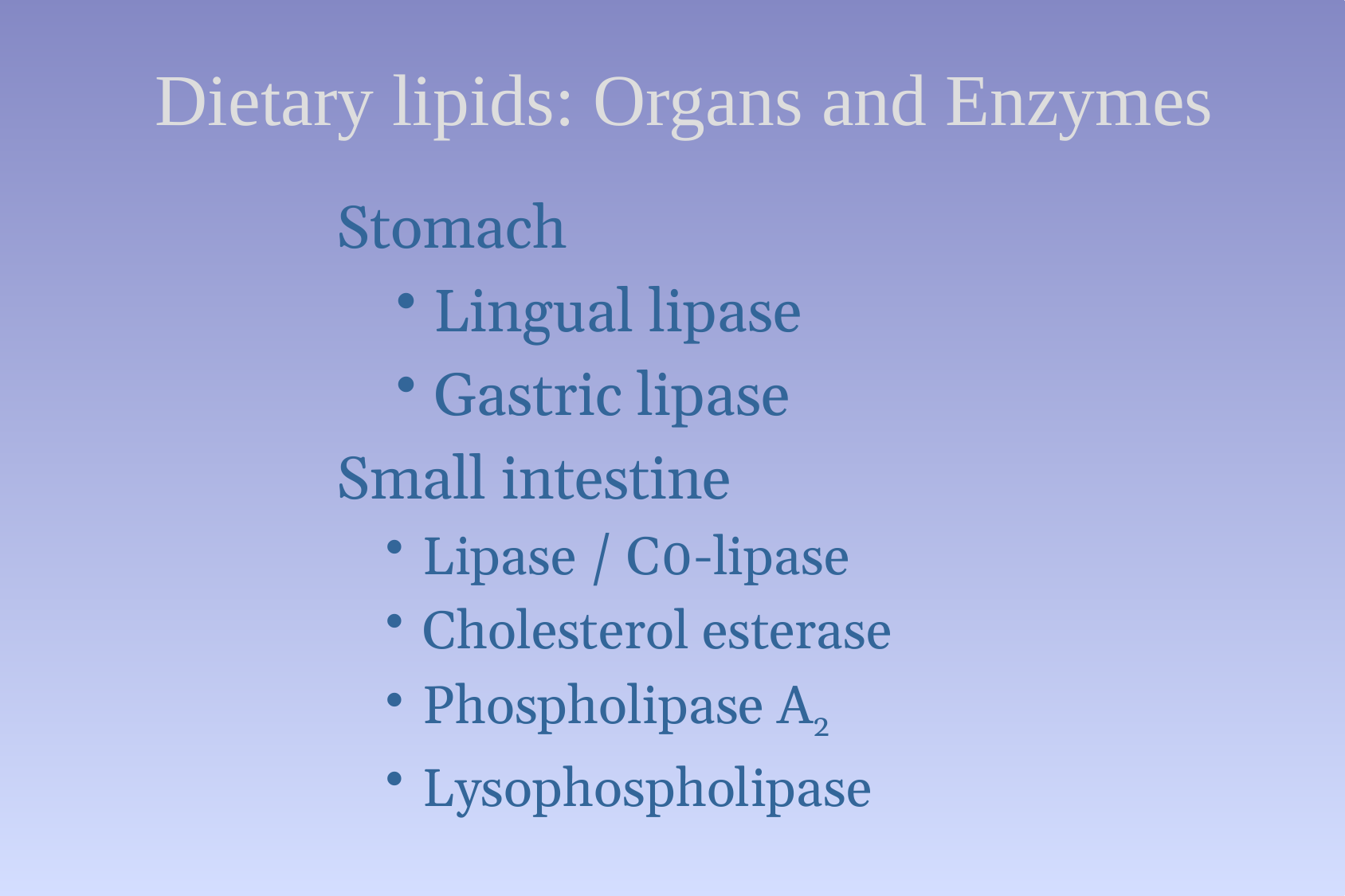

# Dietary lipids: Organs and Enzymes
Stomach
Lingual lipase
Gastric lipase
Small intestine
Lipase / C0-lipase
Cholesterol esterase
Phospholipase A2
Lysophospholipase